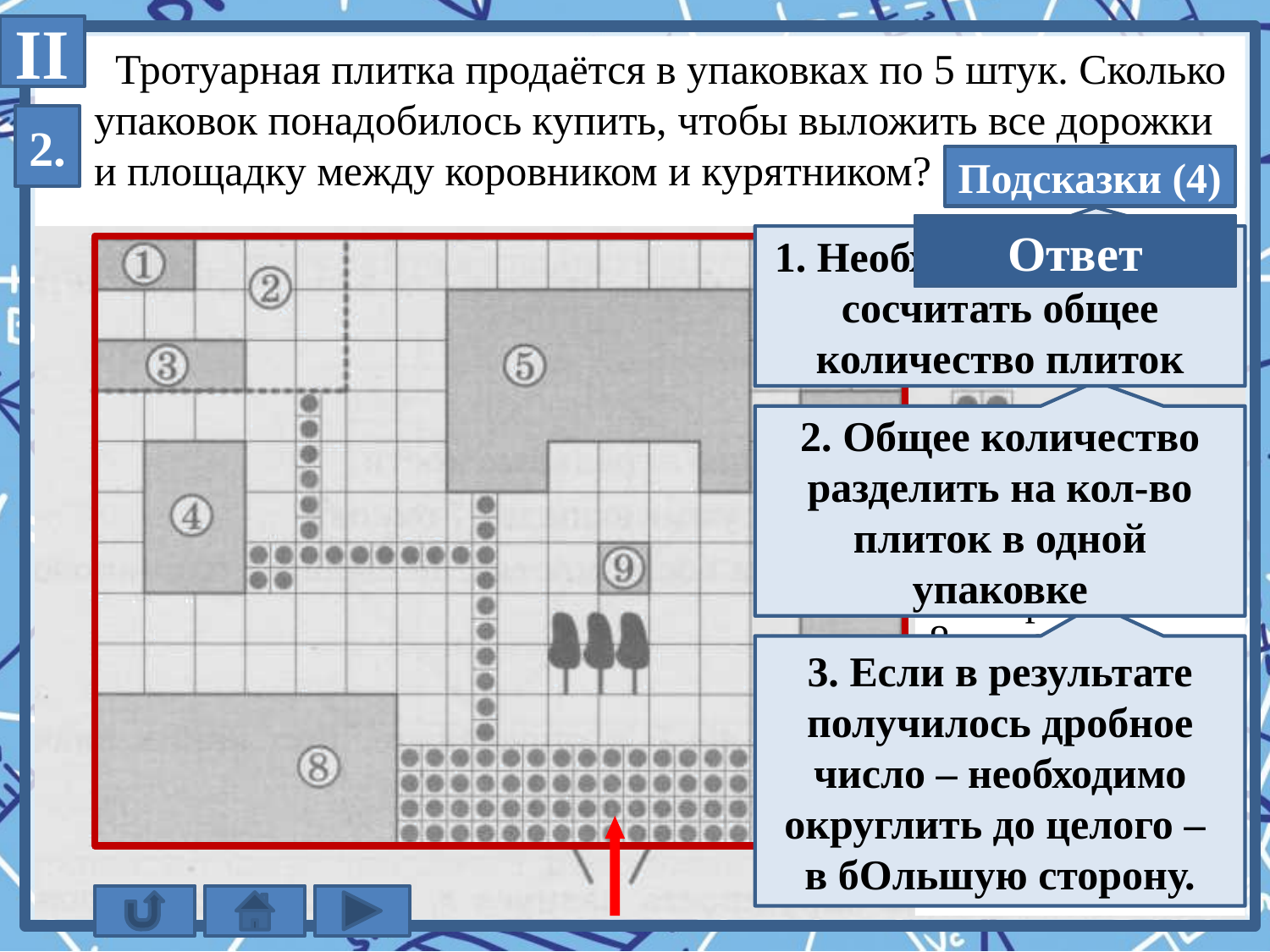

II
  Тротуарная плитка продаётся в упаковках по 5 штук. Сколько
упаковок понадобилось купить, чтобы выложить все дорожки
и площадку между коровником и курятником?
2.
Подсказки (4)
17
Ответ

1. Необходимо по плану сосчитать общее количество плиток

2. Общее количество разделить на кол-во плиток в одной упаковке

1м × 1м
7 - коровник
8 - курятник
3. Если в результате получилось дробное число – необходимо округлить до целого –
в бОльшую сторону.
4 - пруд
5 - дом
9 - фонтан
6 - баня
2 - огород

3 - теплица
1 – ком. яма